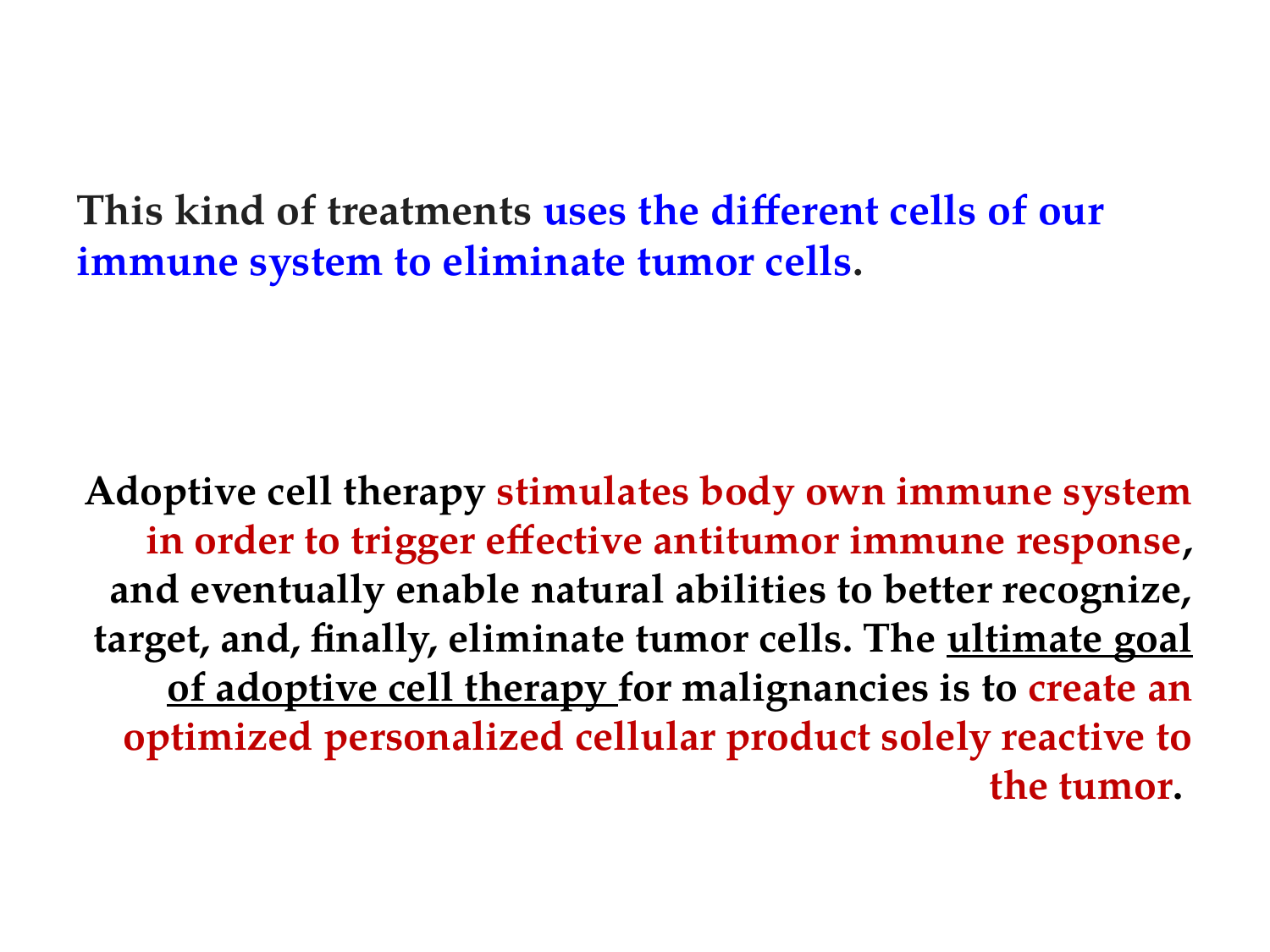

This kind of treatments uses the different cells of our immune system to eliminate tumor cells.

Adoptive cell therapy stimulates body own immune system in order to trigger effective antitumor immune response, and eventually enable natural abilities to better recognize, target, and, finally, eliminate tumor cells. The ultimate goal of adoptive cell therapy for malignancies is to create an optimized personalized cellular product solely reactive to the tumor.